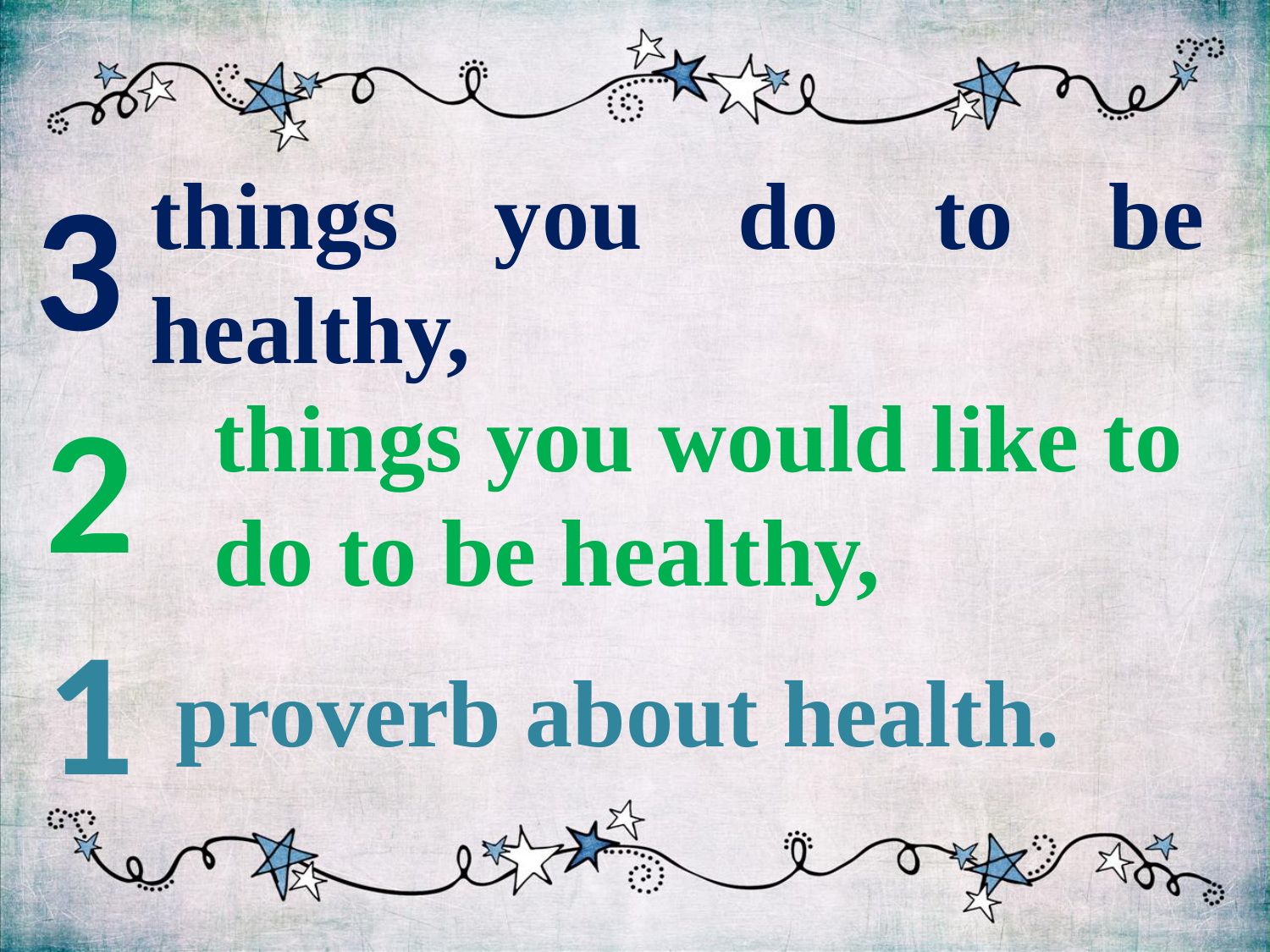

3
things you do to be healthy,
2
things you would like to do to be healthy,
1
proverb about health.